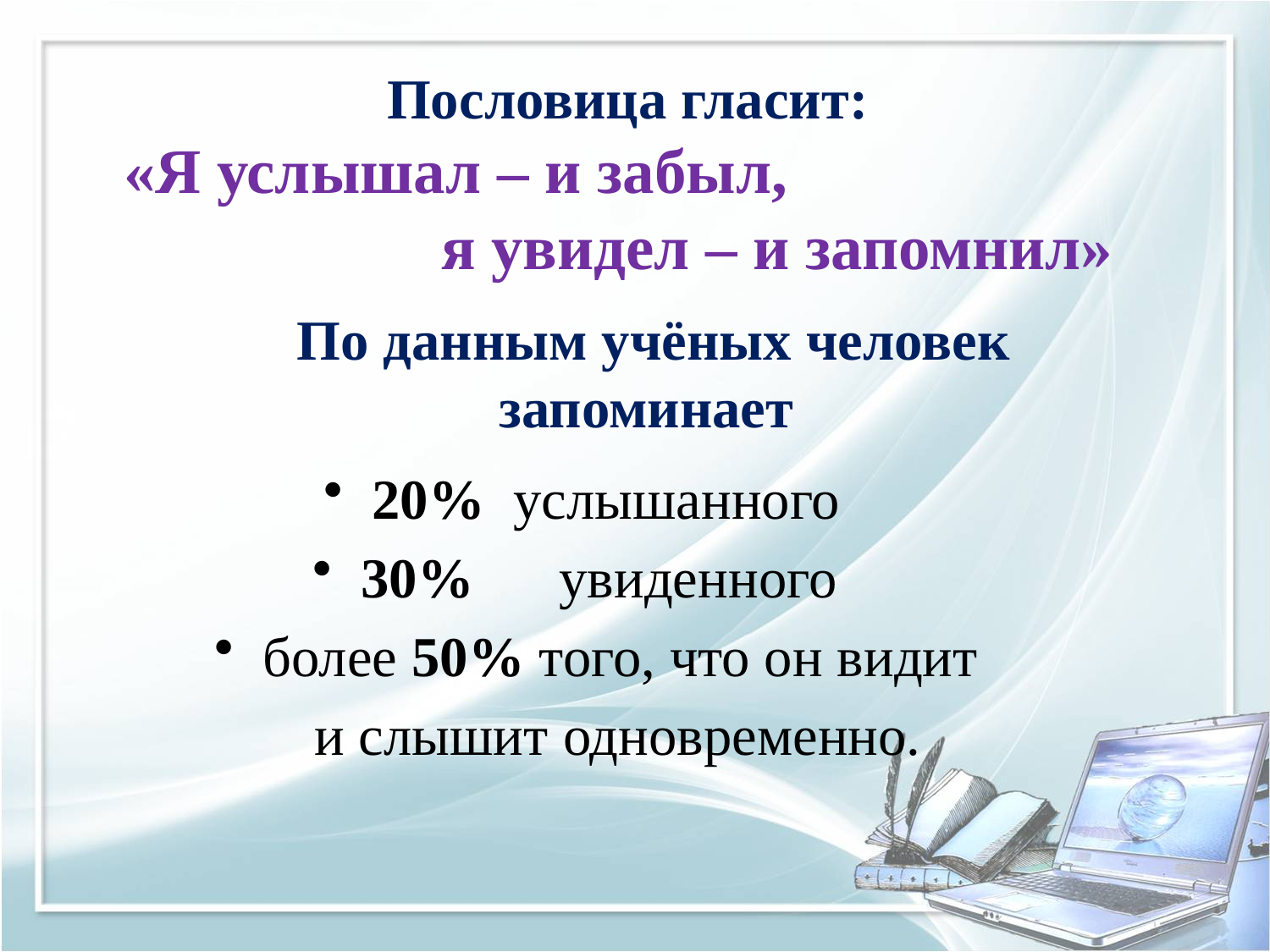

Пословица гласит:
       «Я услышал – и забыл,
                           я увидел – и запомнил»
По данным учёных человек запоминает
20%  услышанного
30%      увиденного
более 50% того, что он видит
   и слышит одновременно.